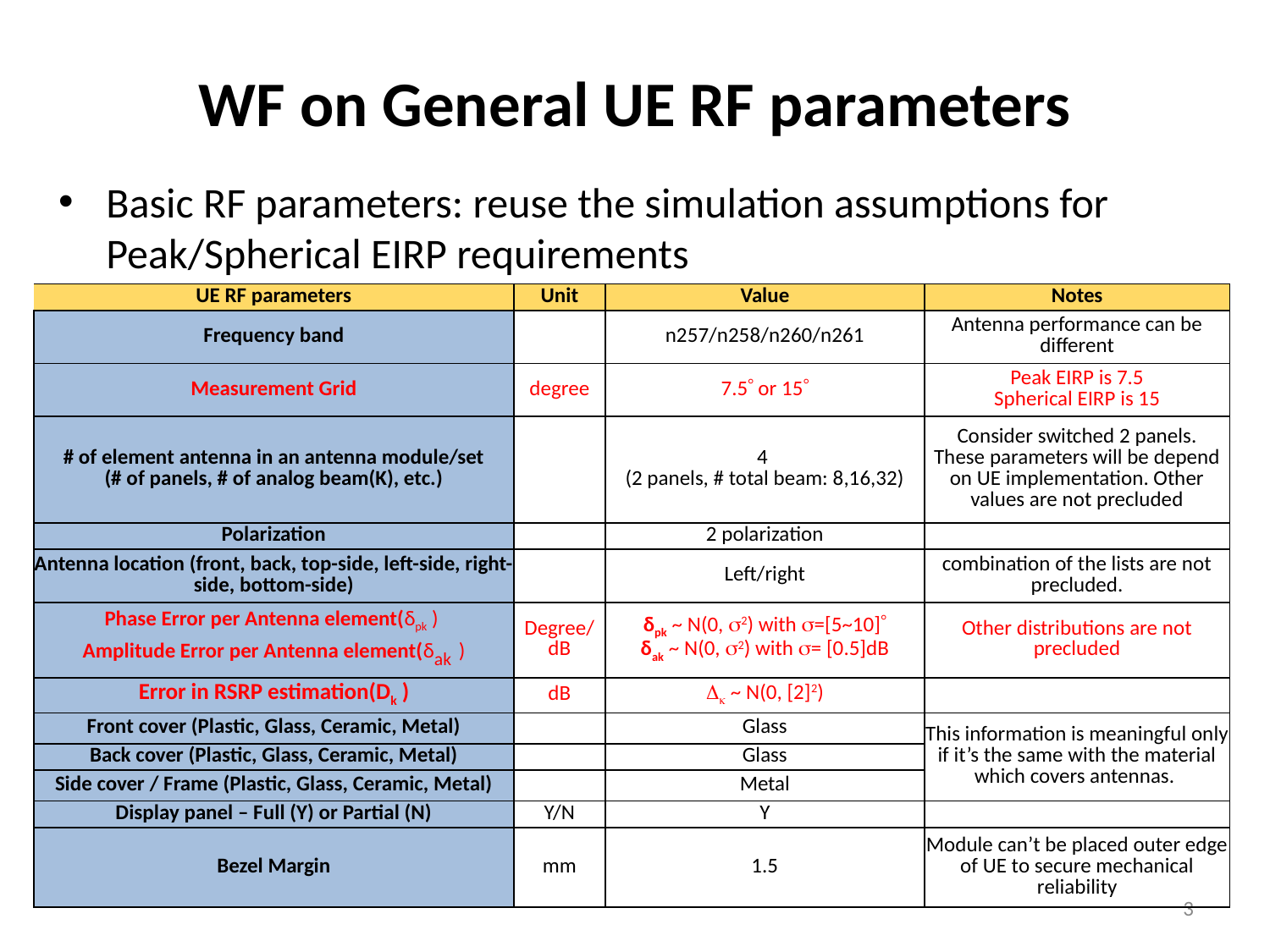

# WF on General UE RF parameters
Basic RF parameters: reuse the simulation assumptions for Peak/Spherical EIRP requirements
| UE RF parameters | Unit | Value | Notes |
| --- | --- | --- | --- |
| Frequency band |  | n257/n258/n260/n261 | Antenna performance can be different |
| Measurement Grid | degree | 7.5° or 15° | Peak EIRP is 7.5 Spherical EIRP is 15 |
| # of element antenna in an antenna module/set (# of panels, # of analog beam(K), etc.) |  | 4 (2 panels, # total beam: 8,16,32) | Consider switched 2 panels. These parameters will be depend on UE implementation. Other values are not precluded |
| Polarization |  | 2 polarization |  |
| Antenna location (front, back, top-side, left-side, right-side, bottom-side) |  | Left/right | combination of the lists are not precluded. |
| Phase Error per Antenna element(δpk ) Amplitude Error per Antenna element(δak ) | Degree/ dB | δpk ~ N(0, σ2) with σ=[5~10]° δak ~ N(0, σ2) with σ= [0.5]dB | Other distributions are not precluded |
| Error in RSRP estimation(Dk ) | dB | Δκ ~ N(0, [2]2) |  |
| Front cover (Plastic, Glass, Ceramic, Metal) |  | Glass | This information is meaningful only if it’s the same with the material which covers antennas. |
| Back cover (Plastic, Glass, Ceramic, Metal) |  | Glass |  |
| Side cover / Frame (Plastic, Glass, Ceramic, Metal) |  | Metal |  |
| Display panel – Full (Y) or Partial (N) | Y/N | Y |  |
| Bezel Margin | mm | 1.5 | Module can’t be placed outer edge of UE to secure mechanical reliability |
3